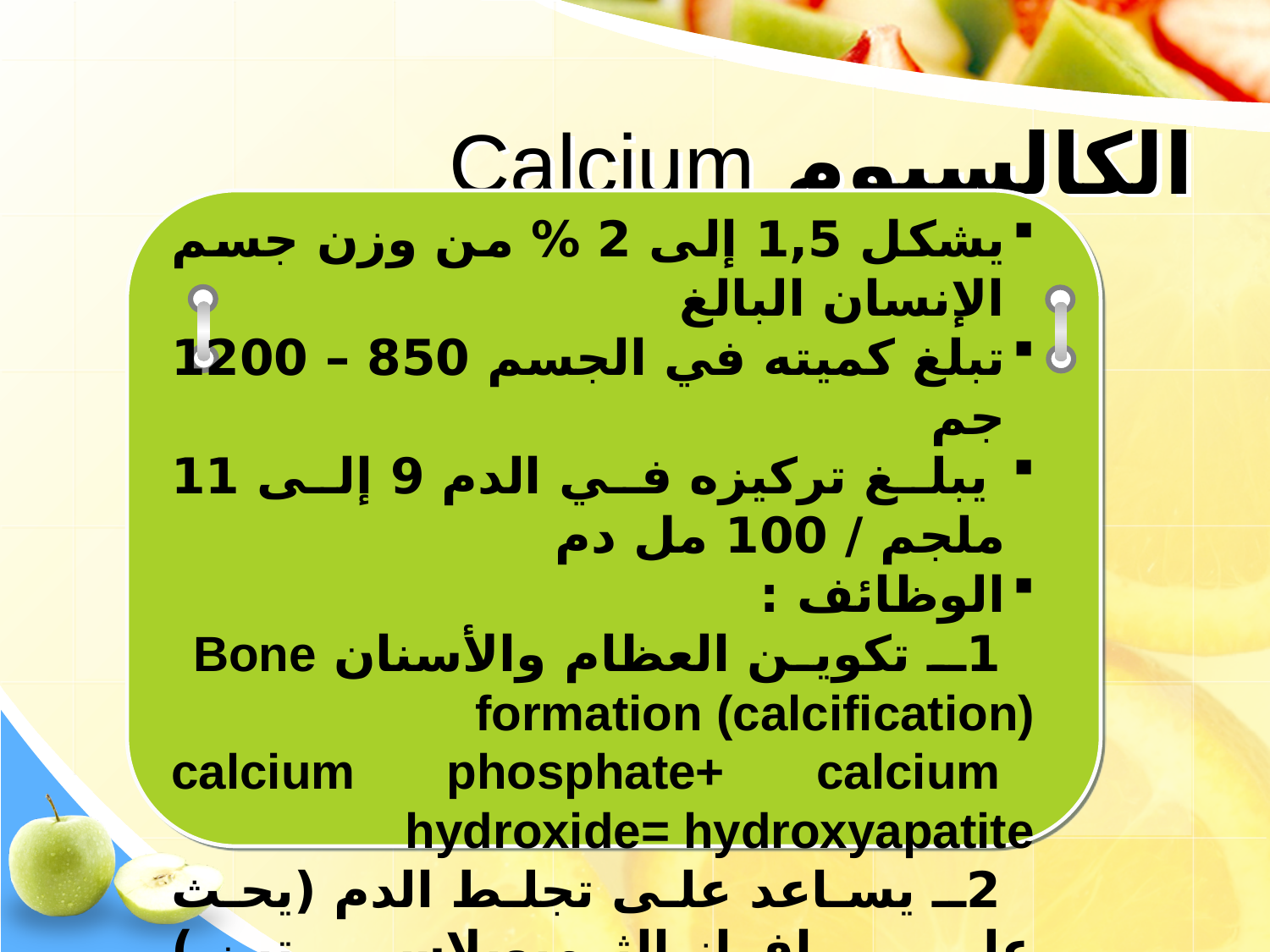

# الكالسيوم Calcium

يشكل 1,5 إلى 2 % من وزن جسم الإنسان البالغ
تبلغ كميته في الجسم 850 – 1200 جم
 يبلغ تركيزه في الدم 9 إلى 11 ملجم / 100 مل دم
الوظائف :
  1ـ تكوين العظام والأسنان Bone formation (calcification)
  calcium phosphate+ calcium hydroxide= hydroxyapatite
  2ـ يساعد على تجلط الدم (يحث على إفراز الثرمبوبلاستين ) blood=clotting
  3ـ مساعد للتفاعلات البيولوجية Catalyst for biological reactions
   (امتصاص ب12 , ليبيز البنكرياس , إفراز الأنسولين , الأستيايل كولين )
  ـ انقباض العضلات  ونقل الإشارات العصبية
Regulation of muscular contraction and transmission of nerve impulses